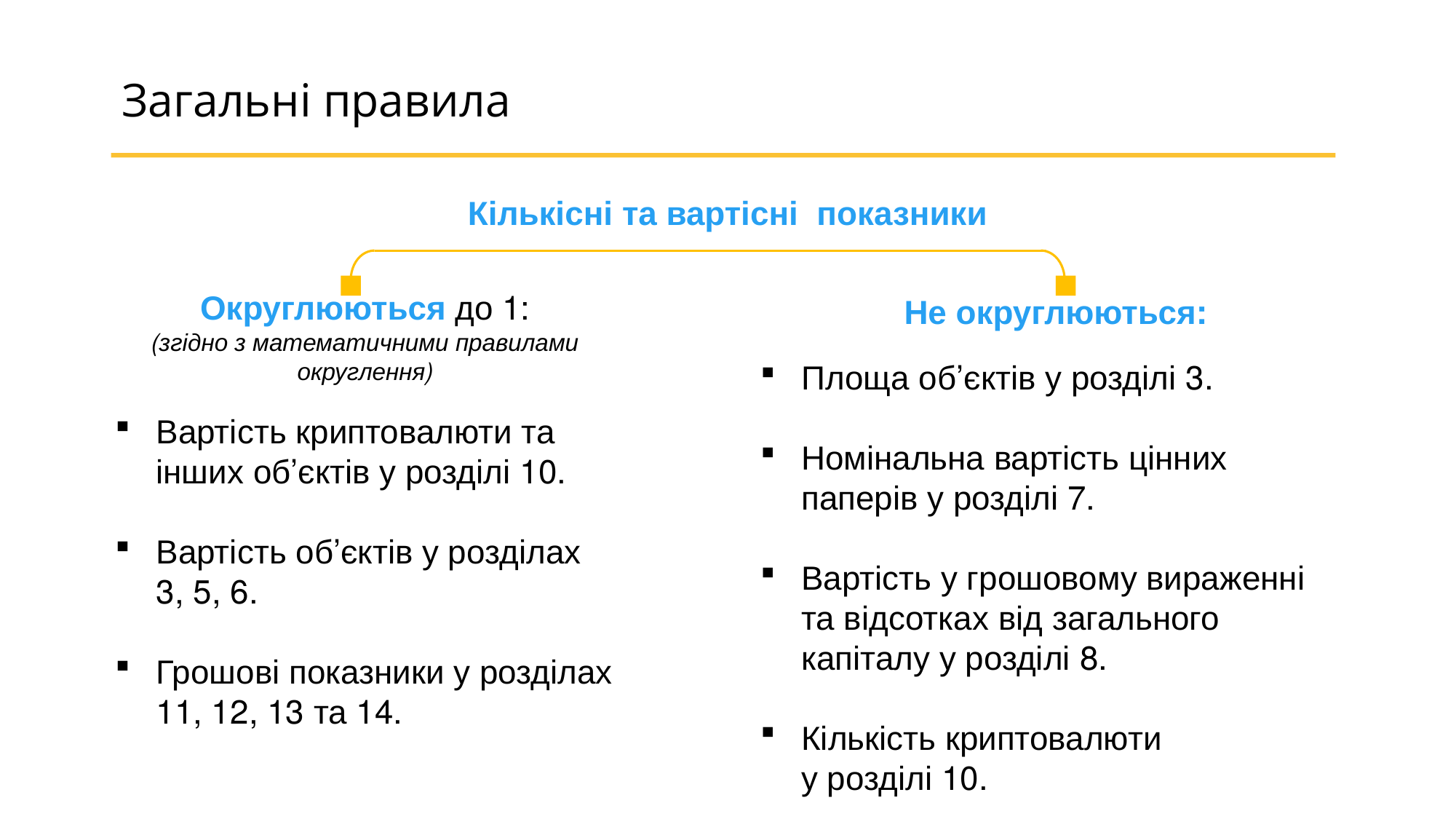

Загальні правила
Кількісні та вартісні  показники

Округлюються до 1:
(згідно з математичними правилами округлення)

Вартість криптовалюти та інших об’єктів у розділі 10.

Вартість об’єктів у розділах 3, 5, 6.

Грошові показники у розділах 11, 12, 13 та 14.
Не округлюються:

Площа об’єктів у розділі 3.

Номінальна вартість цінних паперів у розділі 7.

Вартість у грошовому вираженні
та відсотках від загального капіталу у розділі 8.

Кількість криптовалюти
у розділі 10.